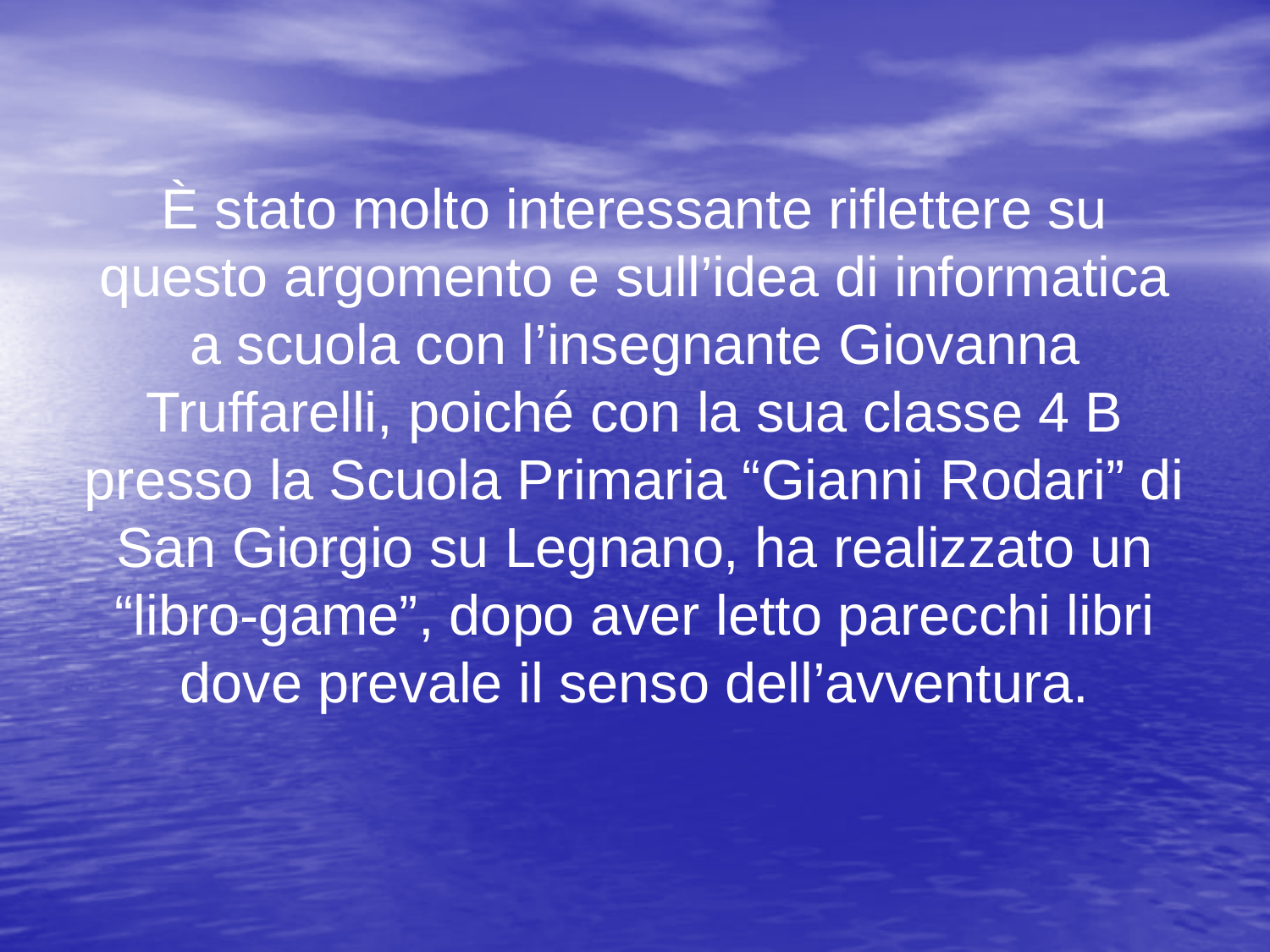

È stato molto interessante riflettere su questo argomento e sull’idea di informatica a scuola con l’insegnante Giovanna Truffarelli, poiché con la sua classe 4 B presso la Scuola Primaria “Gianni Rodari” di San Giorgio su Legnano, ha realizzato un “libro-game”, dopo aver letto parecchi libri dove prevale il senso dell’avventura.